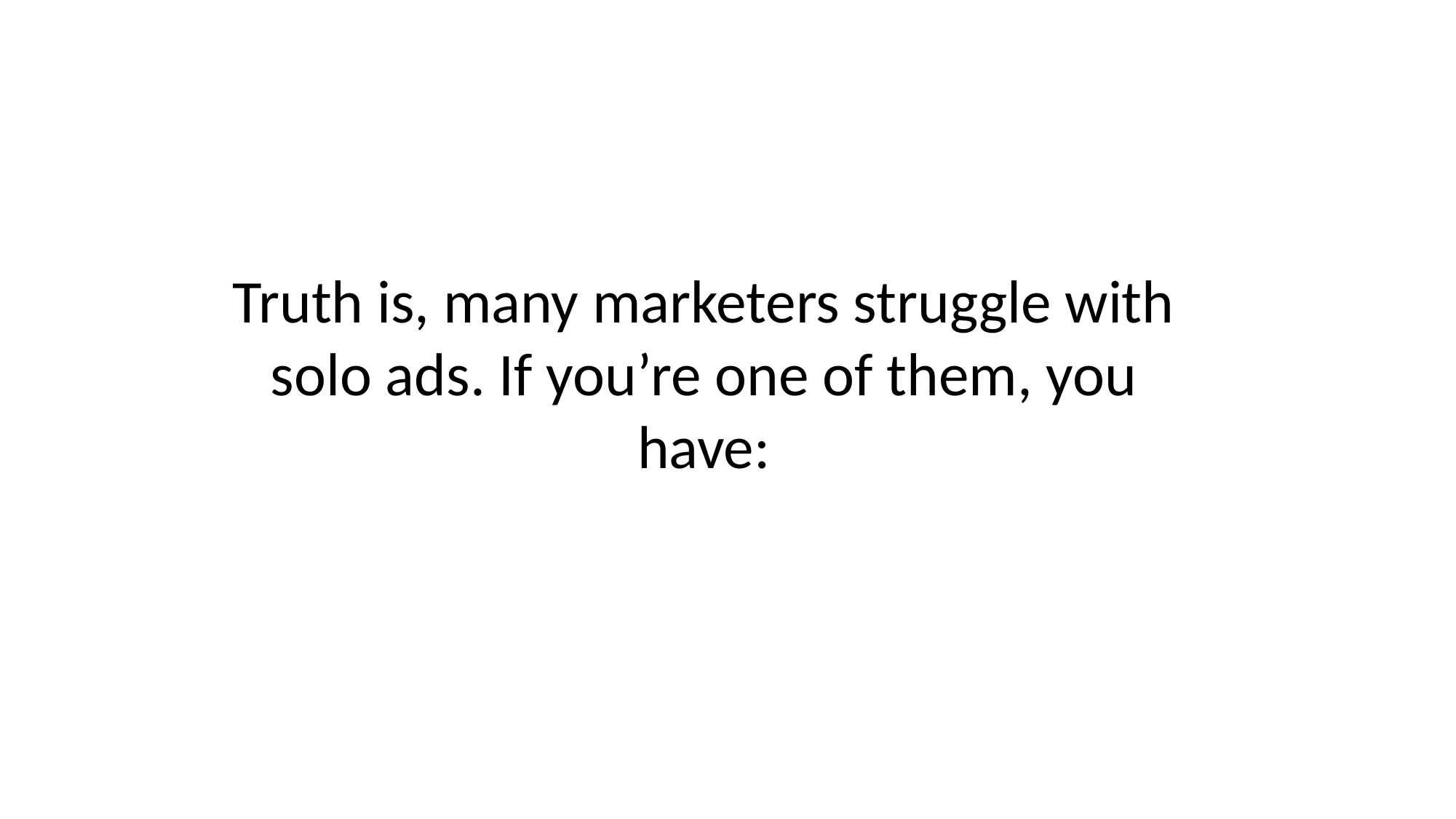

Truth is, many marketers struggle with solo ads. If you’re one of them, you have: